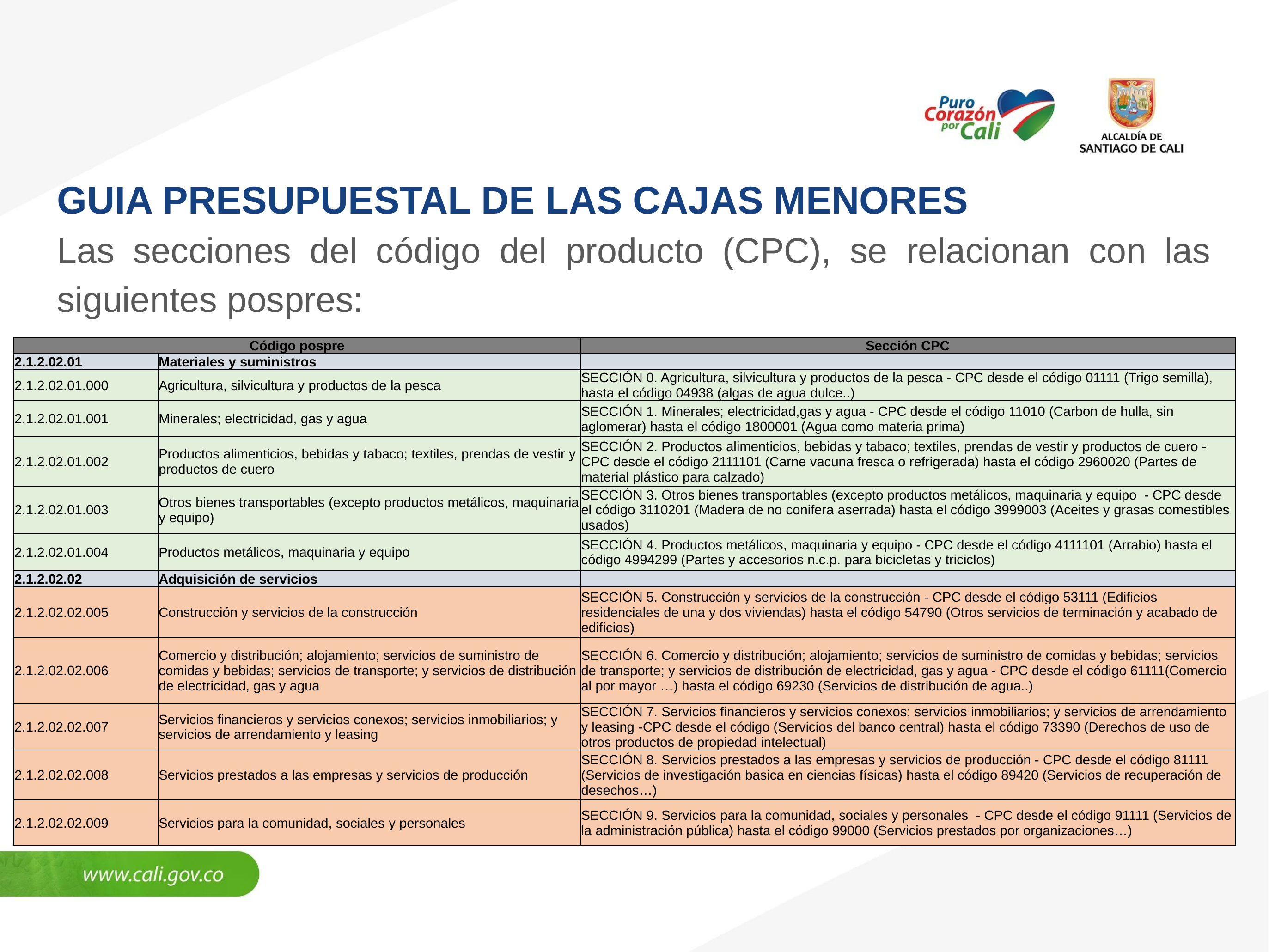

GUIA PRESUPUESTAL DE LAS CAJAS MENORES
Las secciones del código del producto (CPC), se relacionan con las siguientes pospres:

| Código pospre |  | Sección CPC |
| --- | --- | --- |
| 2.1.2.02.01 | Materiales y suministros |  |
| 2.1.2.02.01.000 | Agricultura, silvicultura y productos de la pesca | SECCIÓN 0. Agricultura, silvicultura y productos de la pesca - CPC desde el código 01111 (Trigo semilla), hasta el código 04938 (algas de agua dulce..) |
| 2.1.2.02.01.001 | Minerales; electricidad, gas y agua | SECCIÓN 1. Minerales; electricidad,gas y agua - CPC desde el código 11010 (Carbon de hulla, sin aglomerar) hasta el código 1800001 (Agua como materia prima) |
| 2.1.2.02.01.002 | Productos alimenticios, bebidas y tabaco; textiles, prendas de vestir y productos de cuero | SECCIÓN 2. Productos alimenticios, bebidas y tabaco; textiles, prendas de vestir y productos de cuero - CPC desde el código 2111101 (Carne vacuna fresca o refrigerada) hasta el código 2960020 (Partes de material plástico para calzado) |
| 2.1.2.02.01.003 | Otros bienes transportables (excepto productos metálicos, maquinaria y equipo) | SECCIÓN 3. Otros bienes transportables (excepto productos metálicos, maquinaria y equipo - CPC desde el código 3110201 (Madera de no conifera aserrada) hasta el código 3999003 (Aceites y grasas comestibles usados) |
| 2.1.2.02.01.004 | Productos metálicos, maquinaria y equipo | SECCIÓN 4. Productos metálicos, maquinaria y equipo - CPC desde el código 4111101 (Arrabio) hasta el código 4994299 (Partes y accesorios n.c.p. para bicicletas y triciclos) |
| 2.1.2.02.02 | Adquisición de servicios |  |
| 2.1.2.02.02.005 | Construcción y servicios de la construcción | SECCIÓN 5. Construcción y servicios de la construcción - CPC desde el código 53111 (Edificios residenciales de una y dos viviendas) hasta el código 54790 (Otros servicios de terminación y acabado de edificios) |
| 2.1.2.02.02.006 | Comercio y distribución; alojamiento; servicios de suministro de comidas y bebidas; servicios de transporte; y servicios de distribución de electricidad, gas y agua | SECCIÓN 6. Comercio y distribución; alojamiento; servicios de suministro de comidas y bebidas; servicios de transporte; y servicios de distribución de electricidad, gas y agua - CPC desde el código 61111(Comercio al por mayor …) hasta el código 69230 (Servicios de distribución de agua..) |
| 2.1.2.02.02.007 | Servicios financieros y servicios conexos; servicios inmobiliarios; y servicios de arrendamiento y leasing | SECCIÓN 7. Servicios financieros y servicios conexos; servicios inmobiliarios; y servicios de arrendamiento y leasing -CPC desde el código (Servicios del banco central) hasta el código 73390 (Derechos de uso de otros productos de propiedad intelectual) |
| 2.1.2.02.02.008 | Servicios prestados a las empresas y servicios de producción | SECCIÓN 8. Servicios prestados a las empresas y servicios de producción - CPC desde el código 81111 (Servicios de investigación basica en ciencias físicas) hasta el código 89420 (Servicios de recuperación de desechos…) |
| 2.1.2.02.02.009 | Servicios para la comunidad, sociales y personales | SECCIÓN 9. Servicios para la comunidad, sociales y personales - CPC desde el código 91111 (Servicios de la administración pública) hasta el código 99000 (Servicios prestados por organizaciones…) |